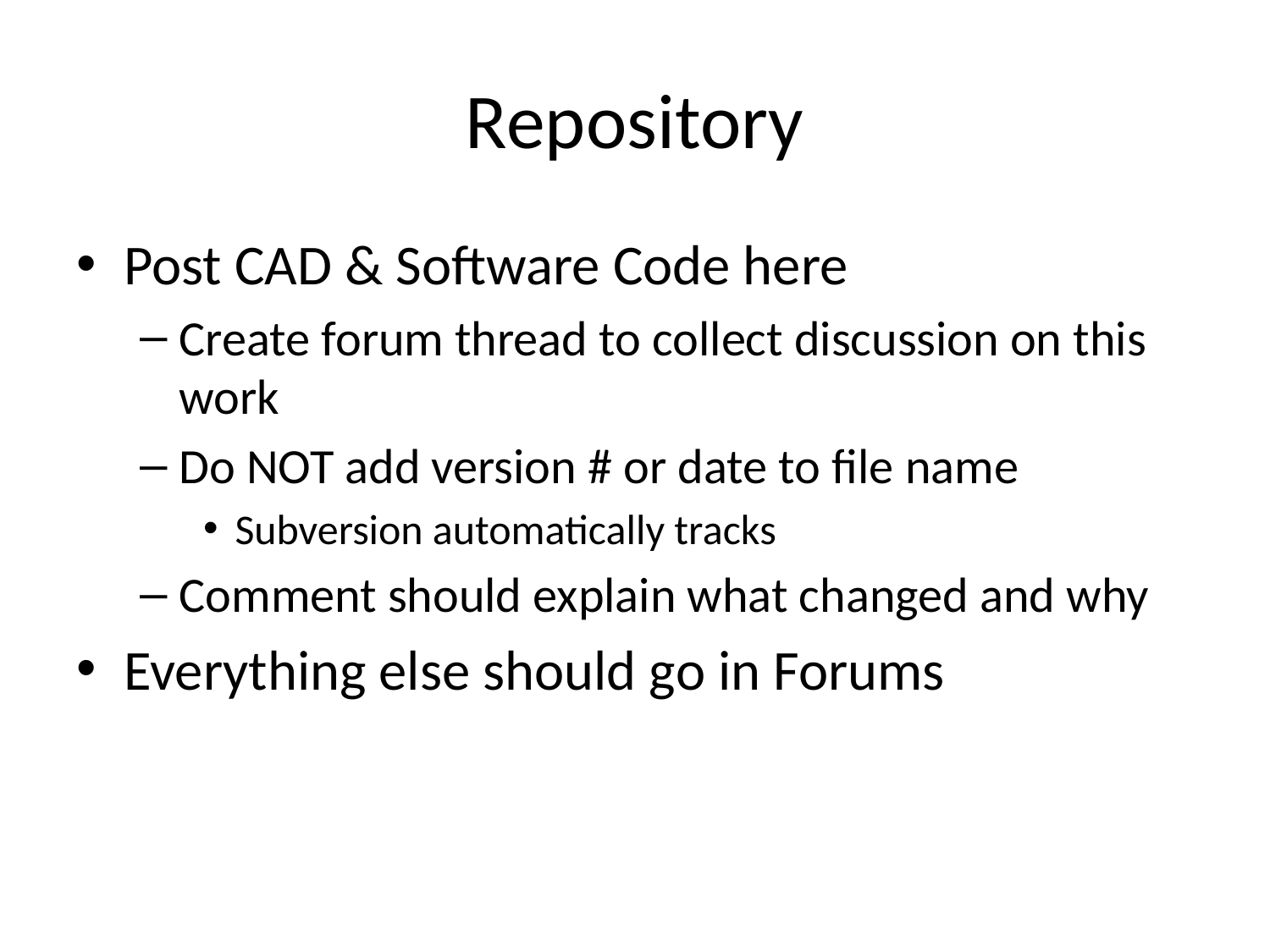

# Repository
Post CAD & Software Code here
Create forum thread to collect discussion on this work
Do NOT add version # or date to file name
Subversion automatically tracks
Comment should explain what changed and why
Everything else should go in Forums